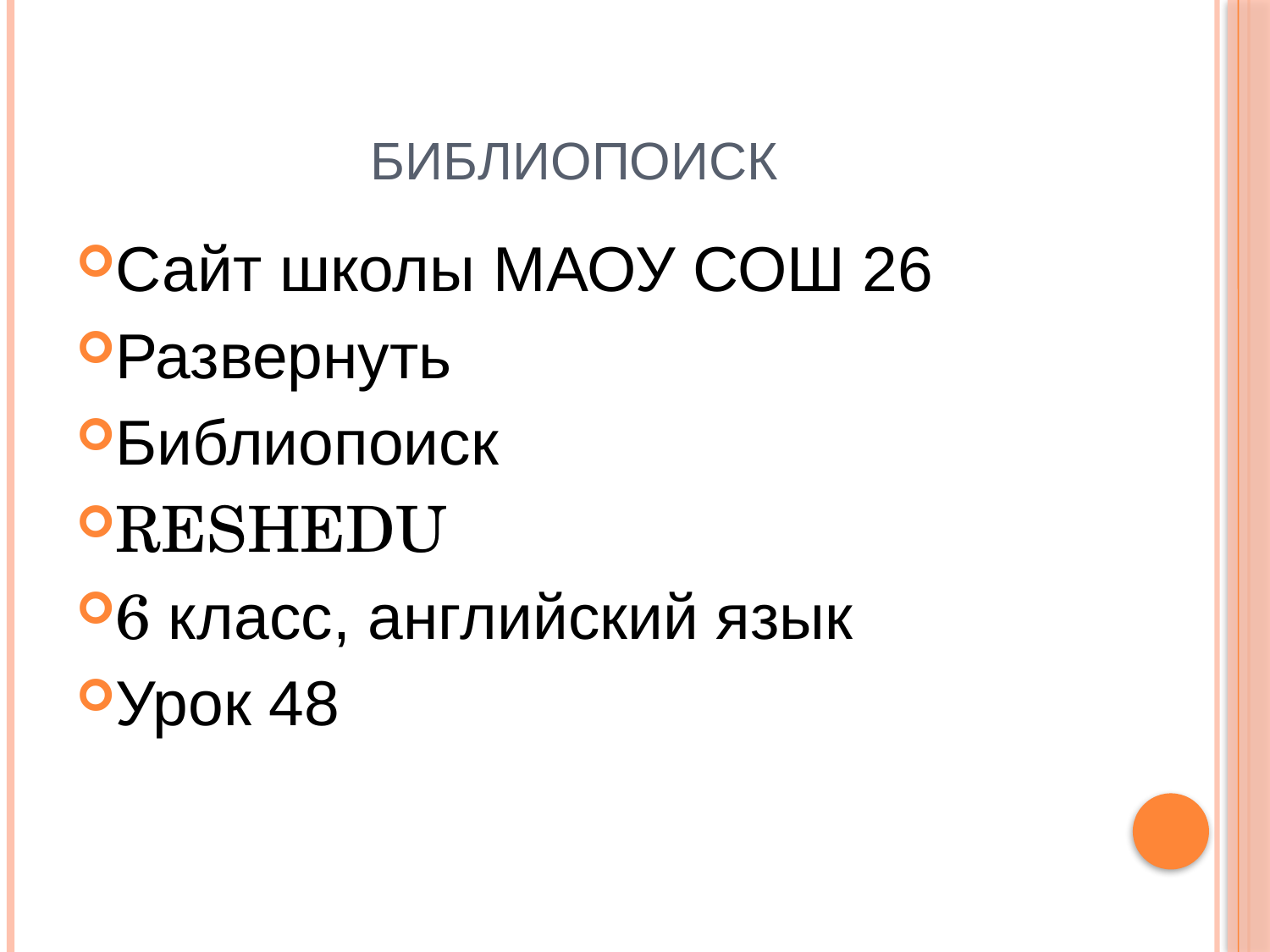

# Библиопоиск
Сайт школы МАОУ СОШ 26
Развернуть
Библиопоиск
RESHEDU
6 класс, английский язык
Урок 48